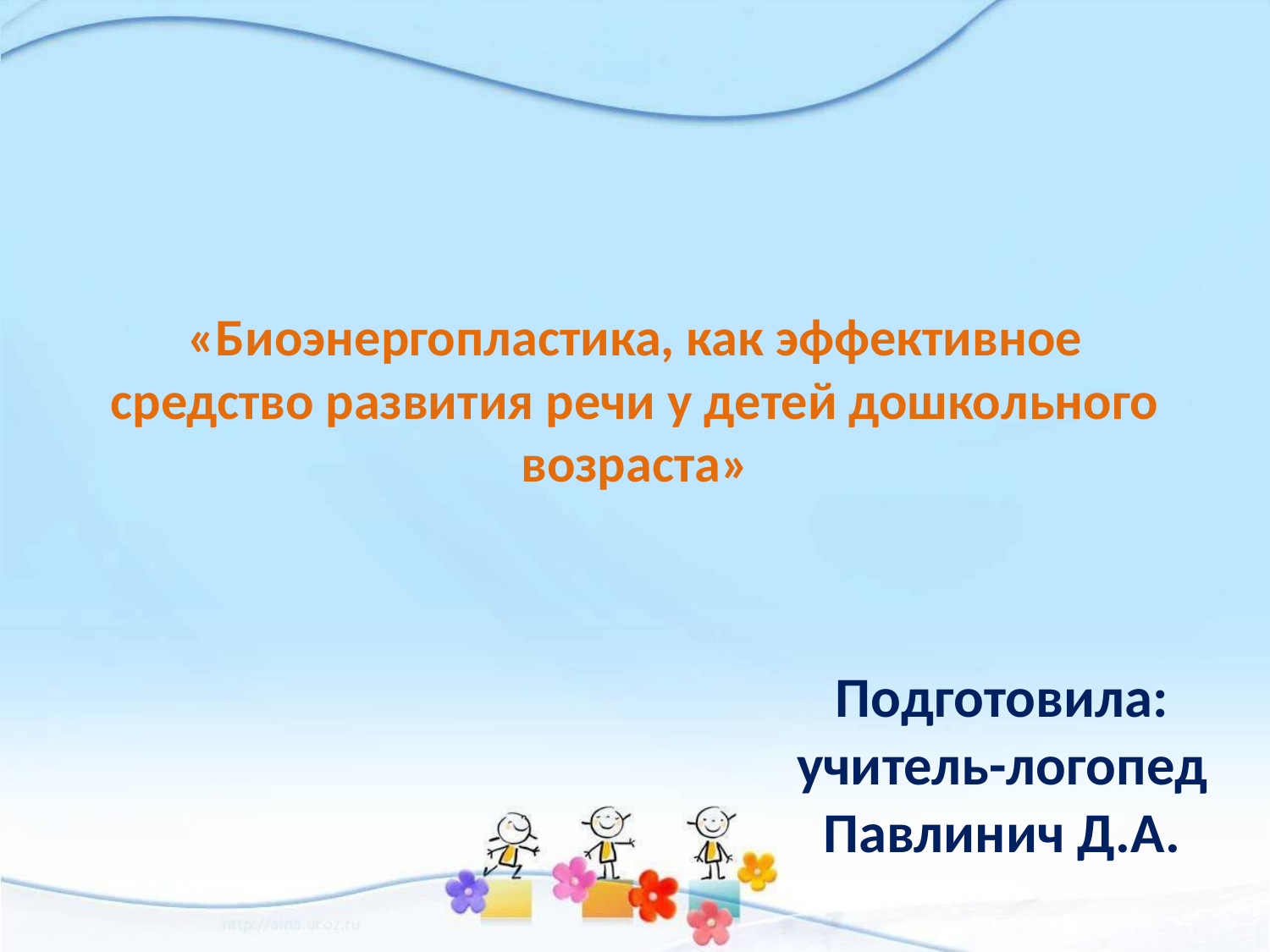

# «Биоэнергопластика, как эффективное средство развития речи у детей дошкольного возраста»
Подготовила:
учитель-логопед
Павлинич Д.А.